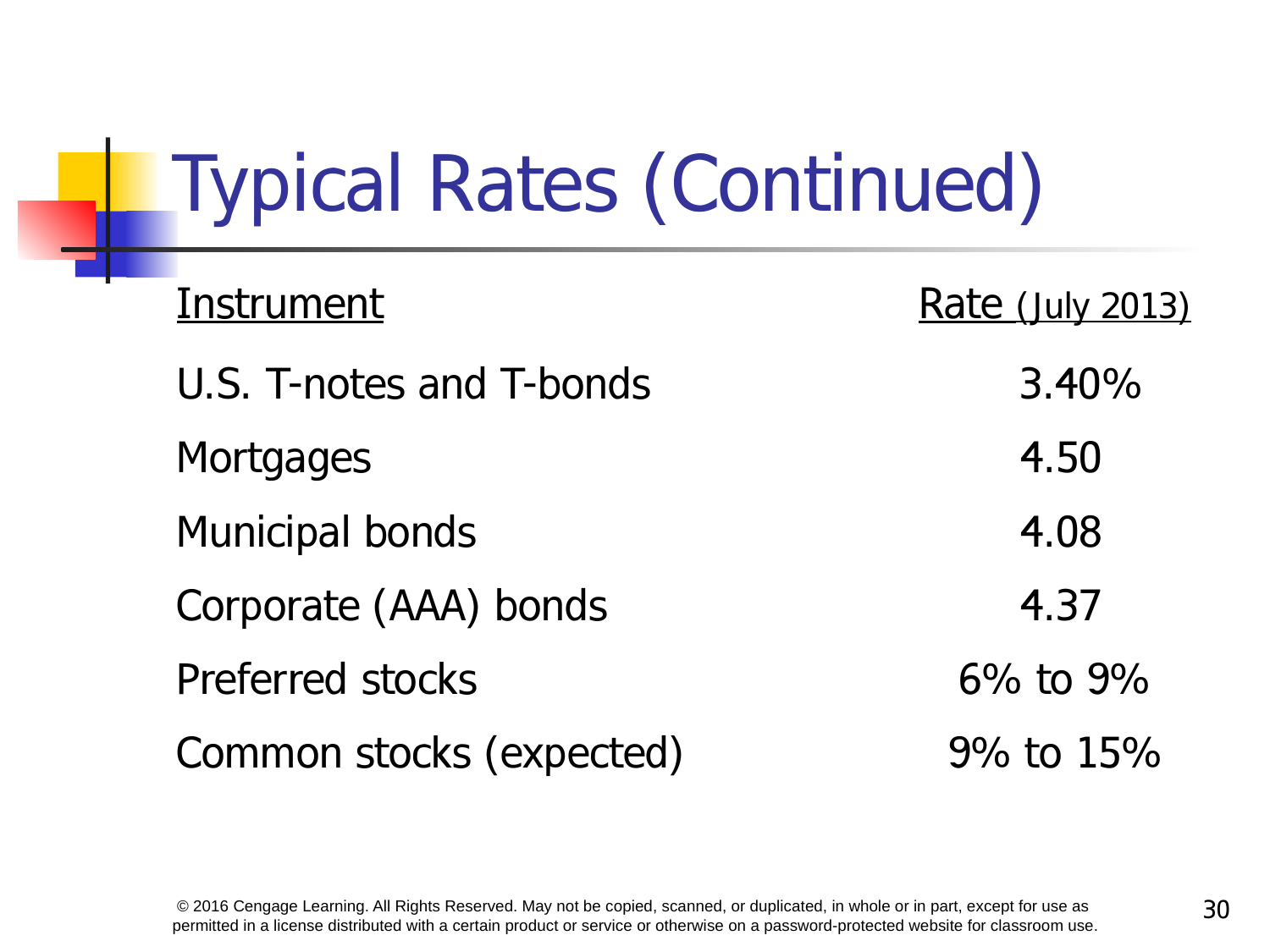

# Typical Rates (Continued)
| Instrument | Rate (July 2013) |
| --- | --- |
| U.S. T-notes and T-bonds | 3.40% |
| Mortgages | 4.50 |
| Municipal bonds | 4.08 |
| Corporate (AAA) bonds | 4.37 |
| Preferred stocks | 6% to 9% |
| Common stocks (expected) | 9% to 15% |
30